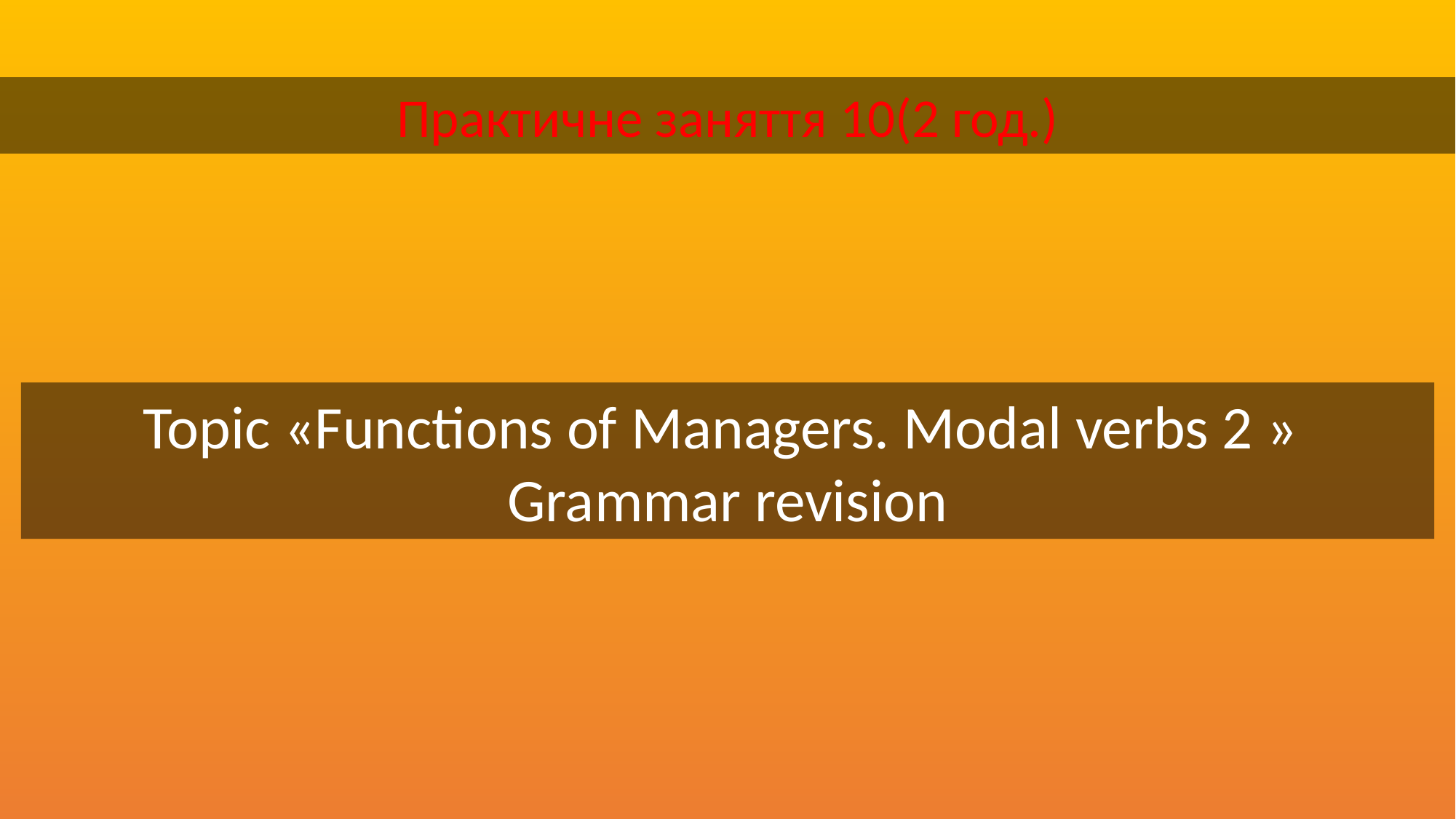

Практичне заняття 10(2 год.)
Topic «Functions of Managers. Modal verbs 2 »  Grammar revision